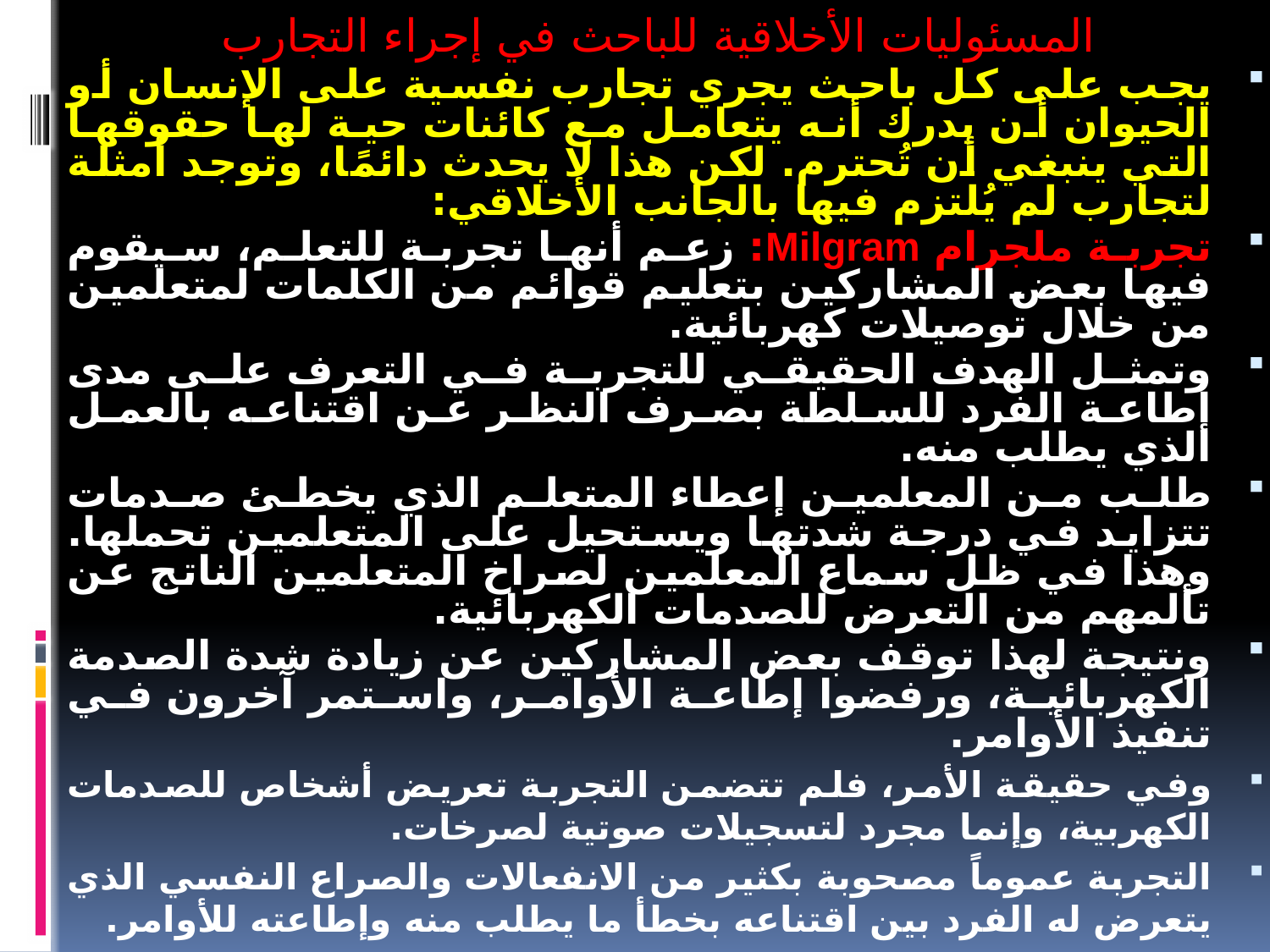

المسئوليات الأخلاقية للباحث في إجراء التجارب
يجب على كل باحث يجري تجارب نفسية على الإنسان أو الحيوان أن يدرك أنه يتعامل مع كائنات حية لها حقوقها التي ينبغي أن تُحترم. لكن هذا لا يحدث دائمًا، وتوجد أمثلة لتجارب لم يُلتزم فيها بالجانب الأخلاقي:
تجربة ملجرام Milgram: زعم أنها تجربة للتعلم، سيقوم فيها بعض المشاركين بتعليم قوائم من الكلمات لمتعلمين من خلال توصيلات كهربائية.
وتمثل الهدف الحقيقي للتجربة في التعرف على مدى إطاعة الفرد للسلطة بصرف النظر عن اقتناعه بالعمل الذي يطلب منه.
طلب من المعلمين إعطاء المتعلم الذي يخطئ صدمات تتزايد في درجة شدتها ويستحيل على المتعلمين تحملها. وهذا في ظل سماع المعلمين لصراخ المتعلمين الناتج عن تألمهم من التعرض للصدمات الكهربائية.
ونتيجة لهذا توقف بعض المشاركين عن زيادة شدة الصدمة الكهربائية، ورفضوا إطاعة الأوامر، واستمر آخرون في تنفيذ الأوامر.
وفي حقيقة الأمر، فلم تتضمن التجربة تعريض أشخاص للصدمات الكهربية، وإنما مجرد لتسجيلات صوتية لصرخات.
التجربة عموماً مصحوبة بكثير من الانفعالات والصراع النفسي الذي يتعرض له الفرد بين اقتناعه بخطأ ما يطلب منه وإطاعته للأوامر.